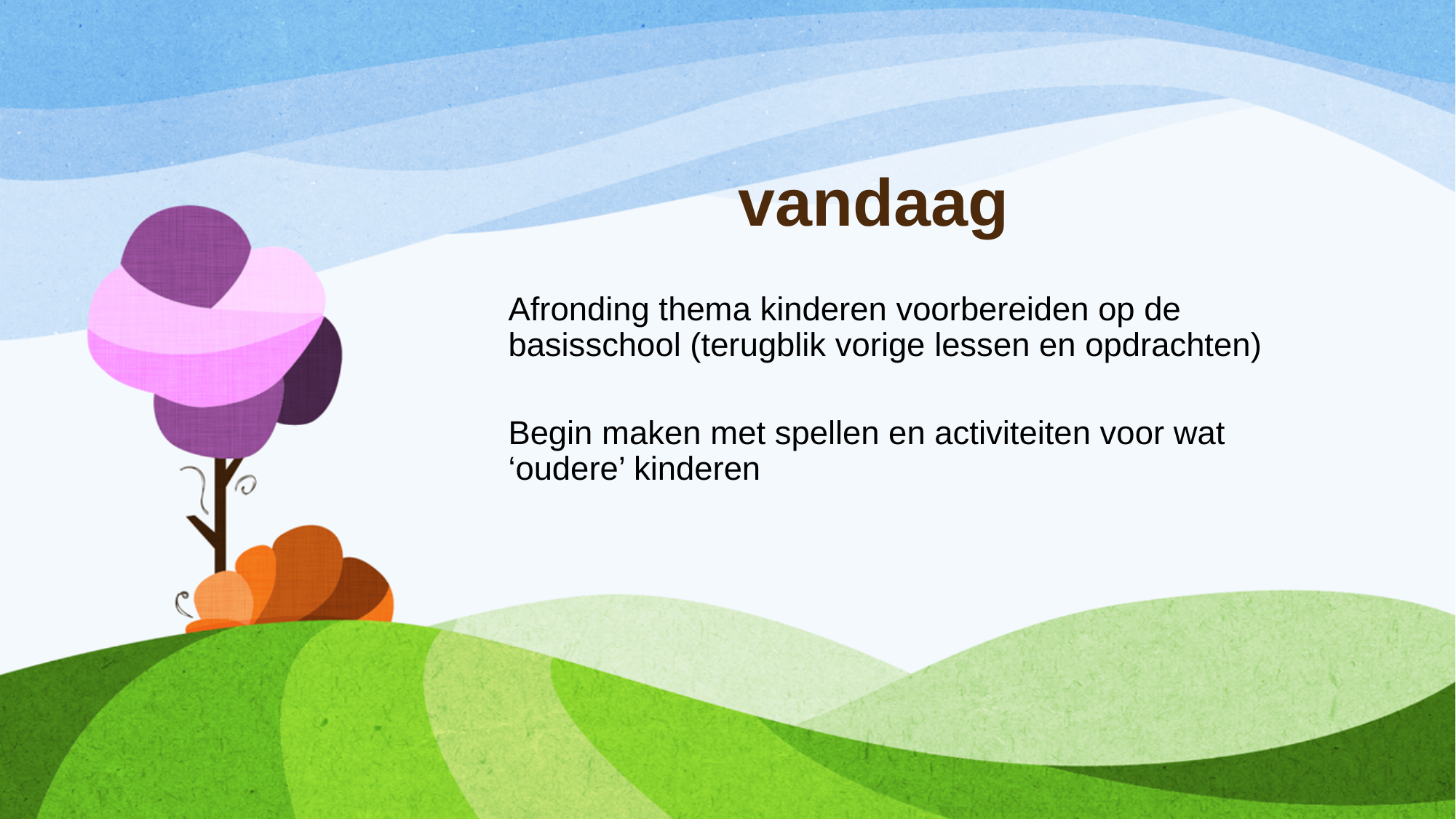

# vandaag
Afronding thema kinderen voorbereiden op de basisschool (terugblik vorige lessen en opdrachten)

Begin maken met spellen en activiteiten voor wat ‘oudere’ kinderen